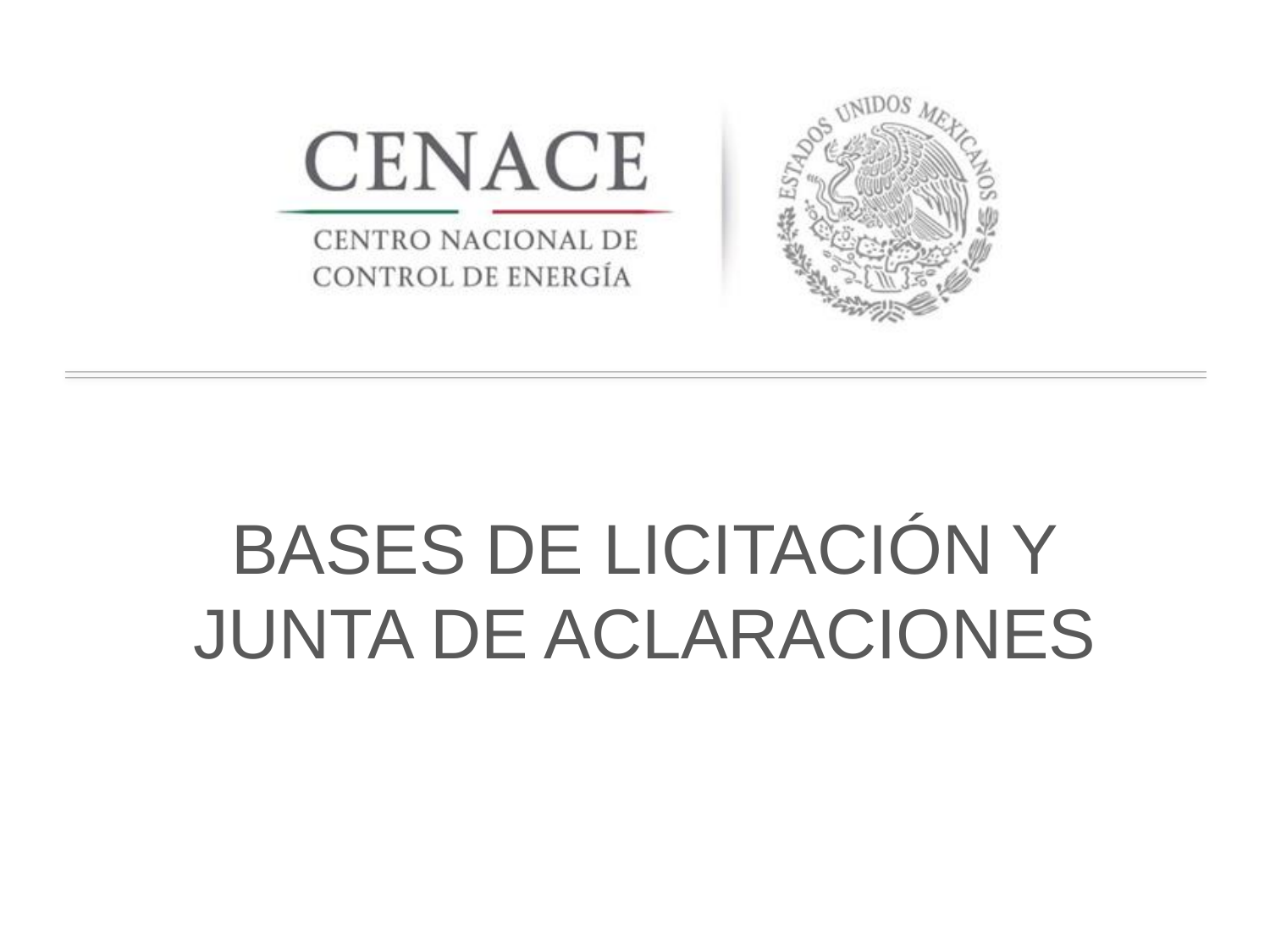

# BASES DE LICITACIÓN Y JUNTA DE ACLARACIONES